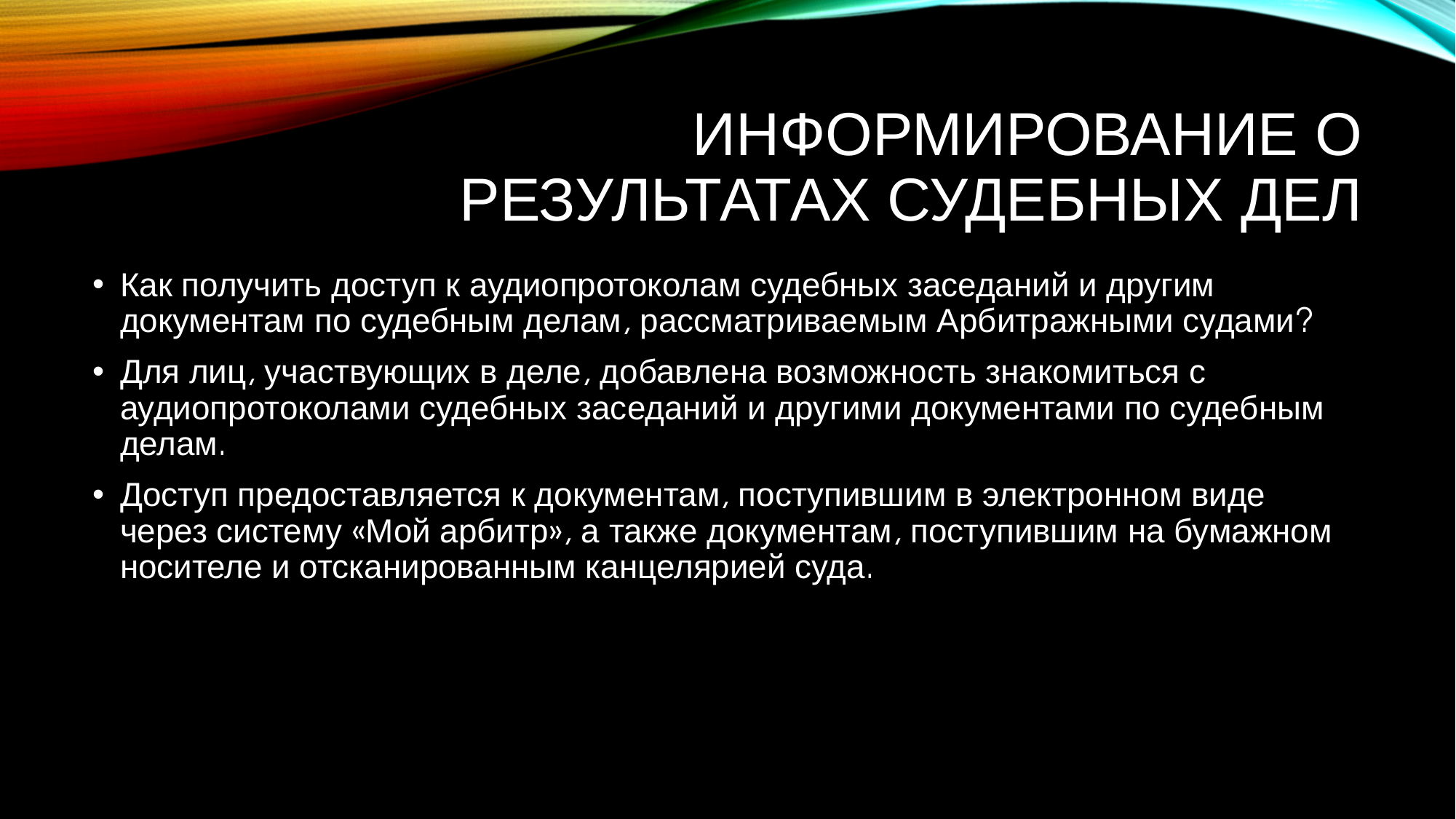

# Информирование о результатах судебных дел
Как получить доступ к аудиопротоколам судебных заседаний и другим документам по судебным делам, рассматриваемым Арбитражными судами?
Для лиц, участвующих в деле, добавлена возможность знакомиться с аудиопротоколами судебных заседаний и другими документами по судебным делам.
Доступ предоставляется к документам, поступившим в электронном виде через систему «Мой арбитр», а также документам, поступившим на бумажном носителе и отсканированным канцелярией суда.